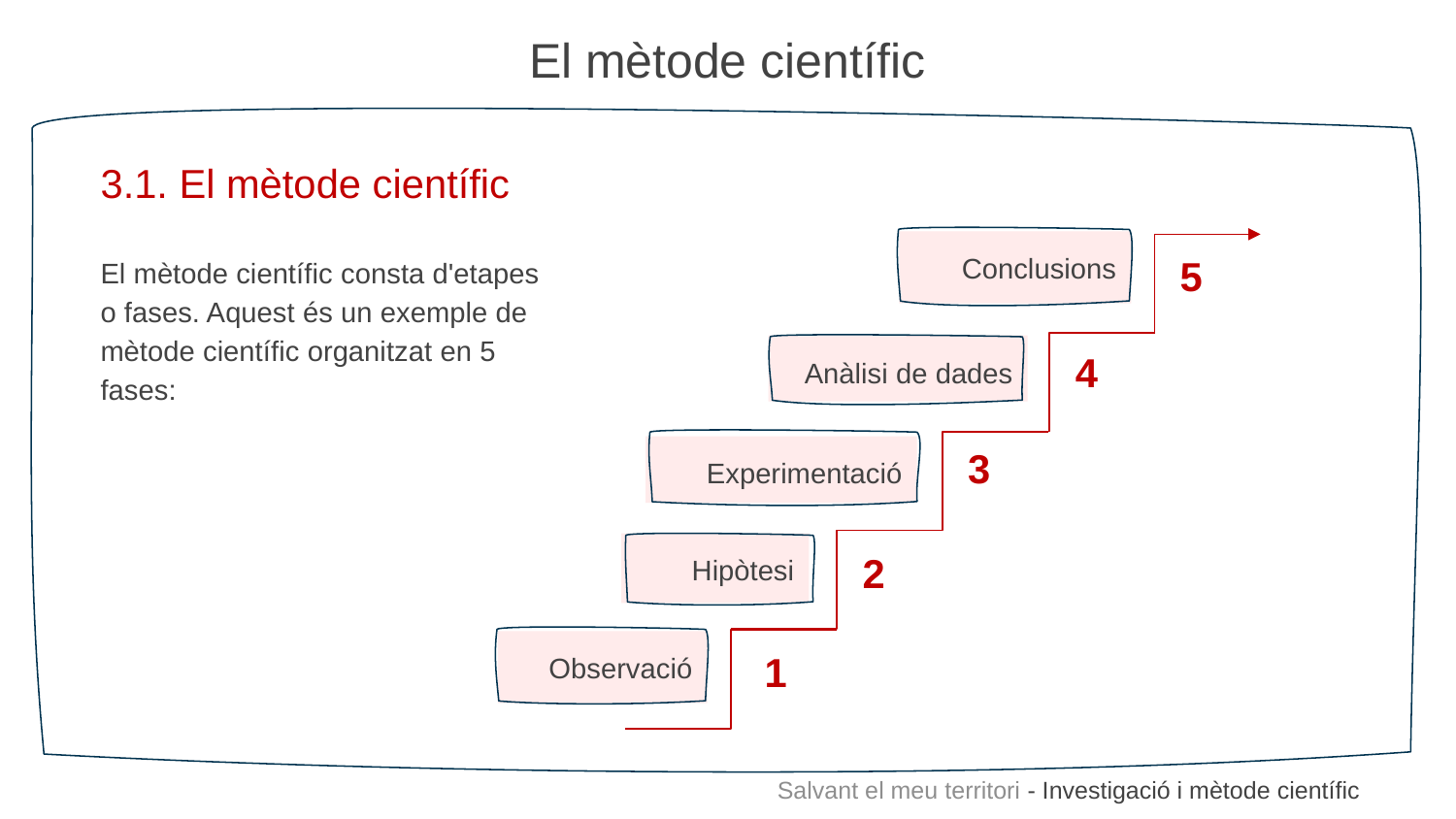

El mètode científic

3.1. El mètode científic

Conclusions
El mètode científic consta d'etapes o fases. Aquest és un exemple de mètode científic organitzat en 5 fases:

5
4

Anàlisi de dades

3

Experimentació

Hipòtesi

2

Observació
1
Salvant el meu territori - Investigació i mètode científic